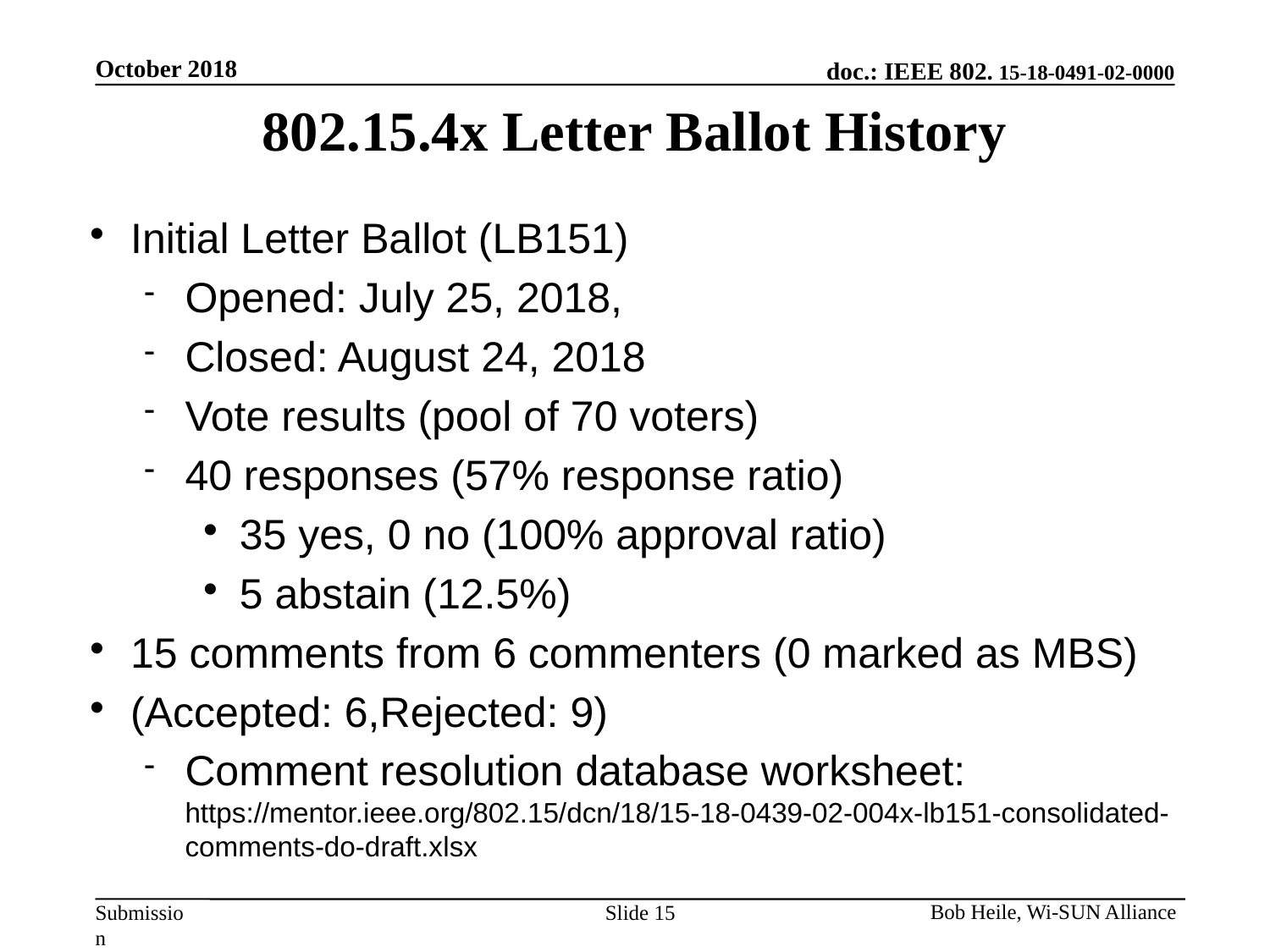

October 2018
802.15.4x Letter Ballot History
Initial Letter Ballot (LB151)
Opened: July 25, 2018,
Closed: August 24, 2018
Vote results (pool of 70 voters)
40 responses (57% response ratio)
35 yes, 0 no (100% approval ratio)
5 abstain (12.5%)
15 comments from 6 commenters (0 marked as MBS)
(Accepted: 6,Rejected: 9)
Comment resolution database worksheet: https://mentor.ieee.org/802.15/dcn/18/15-18-0439-02-004x-lb151-consolidated-comments-do-draft.xlsx

Slide 15
Bob Heile, Wi-SUN Alliance